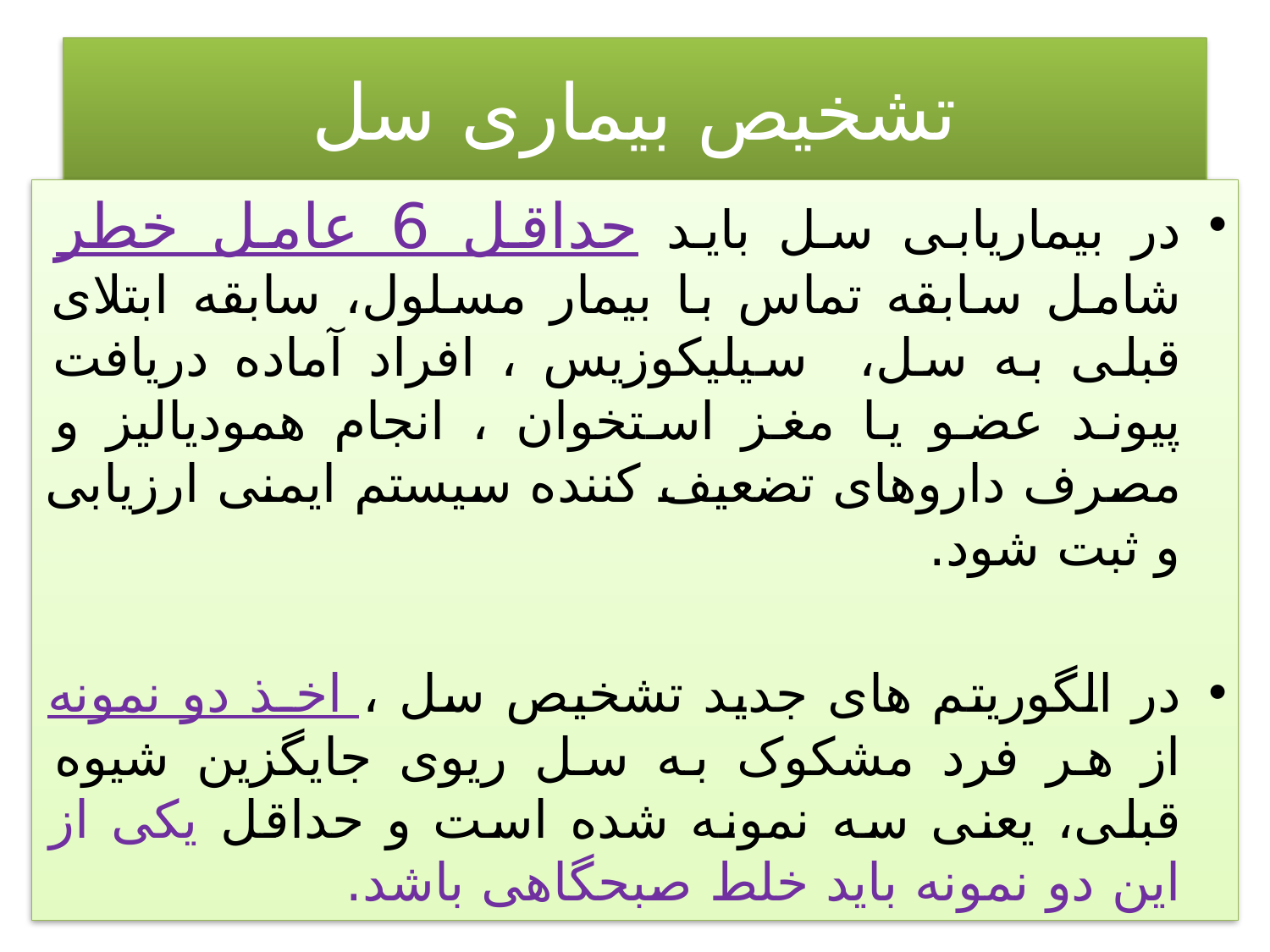

# تشخیص بیماری سل
در بیماریابی سل باید حداقل 6 عامل خطر شامل سابقه تماس با بیمار مسلول، سابقه ابتلای قبلی به سل،  سیلیکوزیس ، افراد آماده دریافت پیوند عضو یا مغز استخوان ، انجام همودیالیز و مصرف داروهای تضعیف کننده سیستم ایمنی ارزیابی و ثبت شود.

در الگوریتم های جدید تشخیص سل ، اخـذ دو نمونه از هر فرد مشکوک به سل ریوی جایگزین شیوه قبلی، یعنی سه نمونه شده است و حداقل یکی از این دو نمونه باید خلط صبحگاهی باشد.